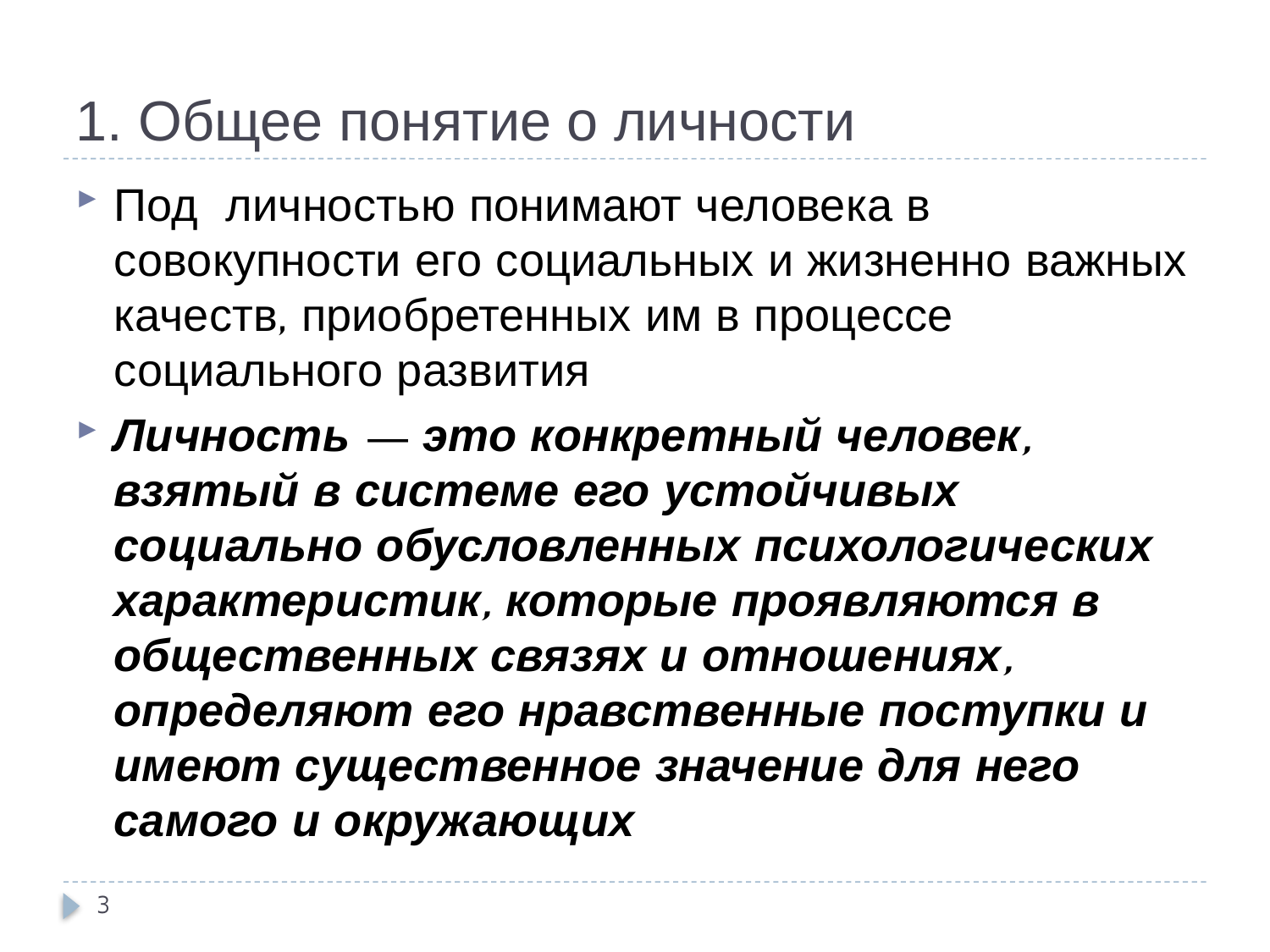

# 1. Общее понятие о личности
Под  личностью понимают человека в совокупности его социальных и жизненно важных качеств, приобретенных им в процессе социального развития
Личность — это конкретный человек, взятый в системе его устойчивых социально обусловленных психологических характеристик, которые проявляются в общественных связях и отношениях, определяют его нравственные поступки и имеют существенное значение для него самого и окружающих
3